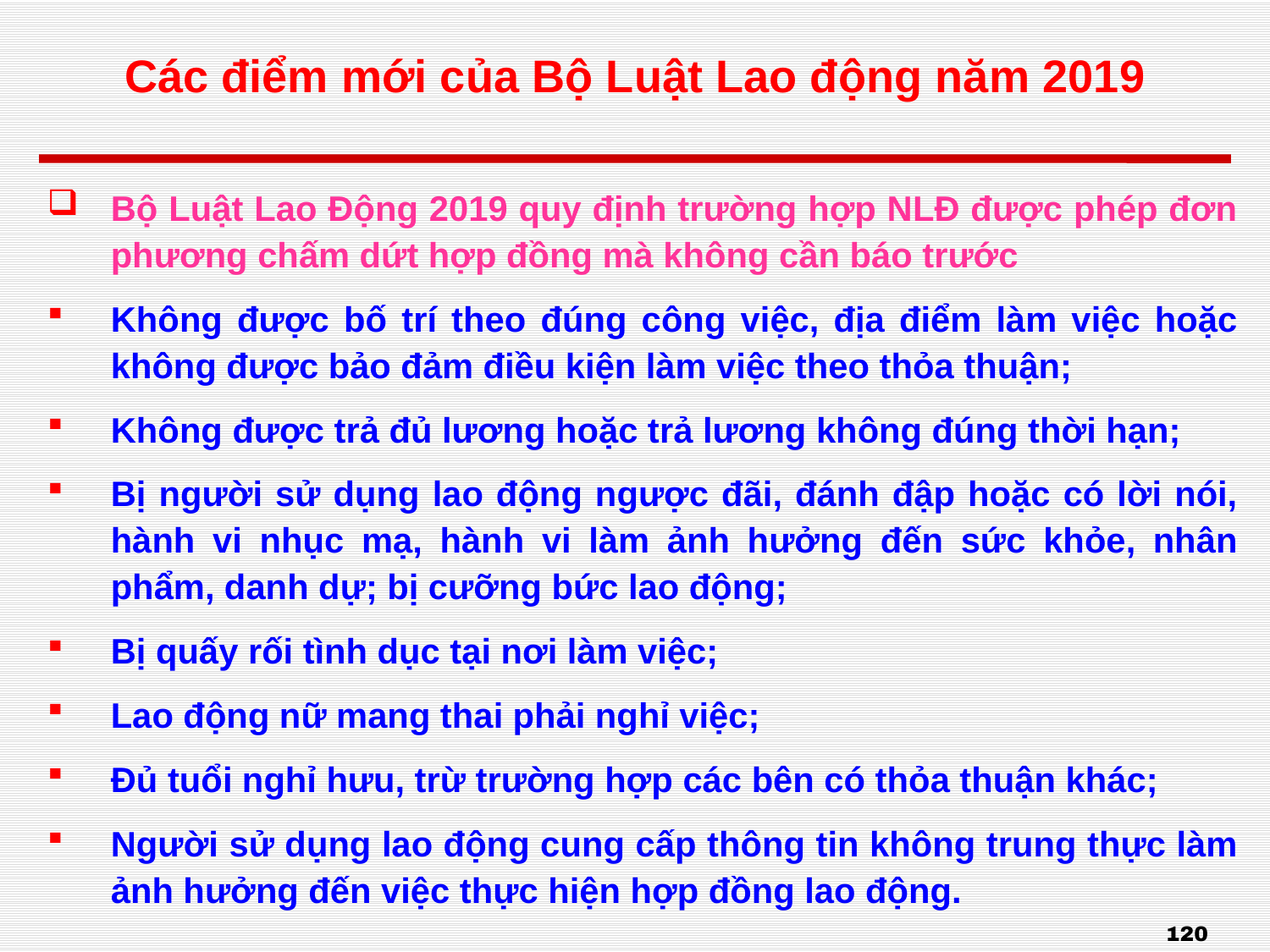

# Các điểm mới của Bộ Luật Lao động năm 2019
Bộ Luật Lao Động 2019 quy định trường hợp NLĐ được phép đơn phương chấm dứt hợp đồng mà không cần báo trước
Không được bố trí theo đúng công việc, địa điểm làm việc hoặc không được bảo đảm điều kiện làm việc theo thỏa thuận;
Không được trả đủ lương hoặc trả lương không đúng thời hạn;
Bị người sử dụng lao động ngược đãi, đánh đập hoặc có lời nói, hành vi nhục mạ, hành vi làm ảnh hưởng đến sức khỏe, nhân phẩm, danh dự; bị cưỡng bức lao động;
Bị quấy rối tình dục tại nơi làm việc;
Lao động nữ mang thai phải nghỉ việc;
Đủ tuổi nghỉ hưu, trừ trường hợp các bên có thỏa thuận khác;
Người sử dụng lao động cung cấp thông tin không trung thực làm ảnh hưởng đến việc thực hiện hợp đồng lao động.